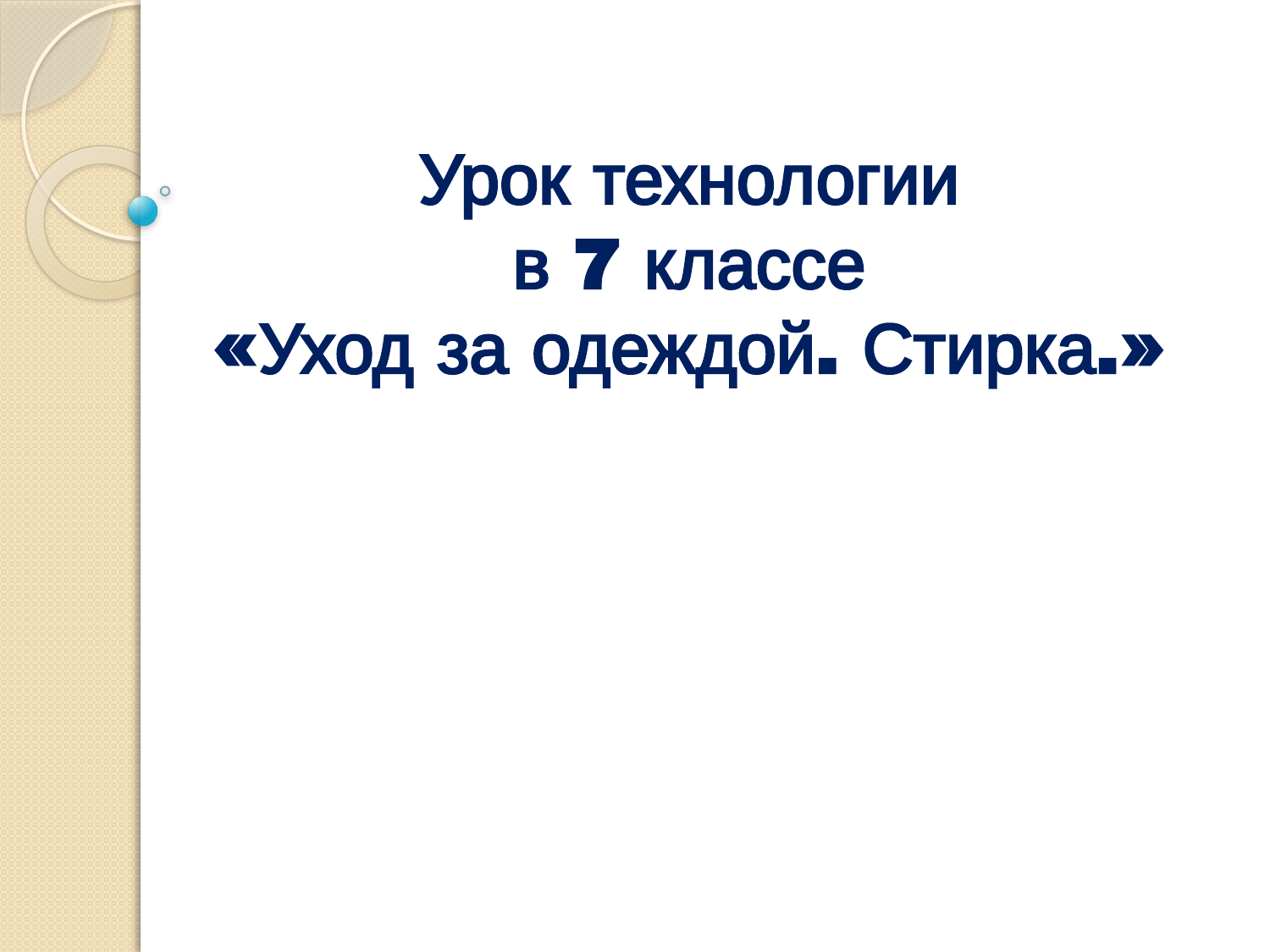

# Урок технологии в 7 классе «Уход за одеждой. Стирка.»